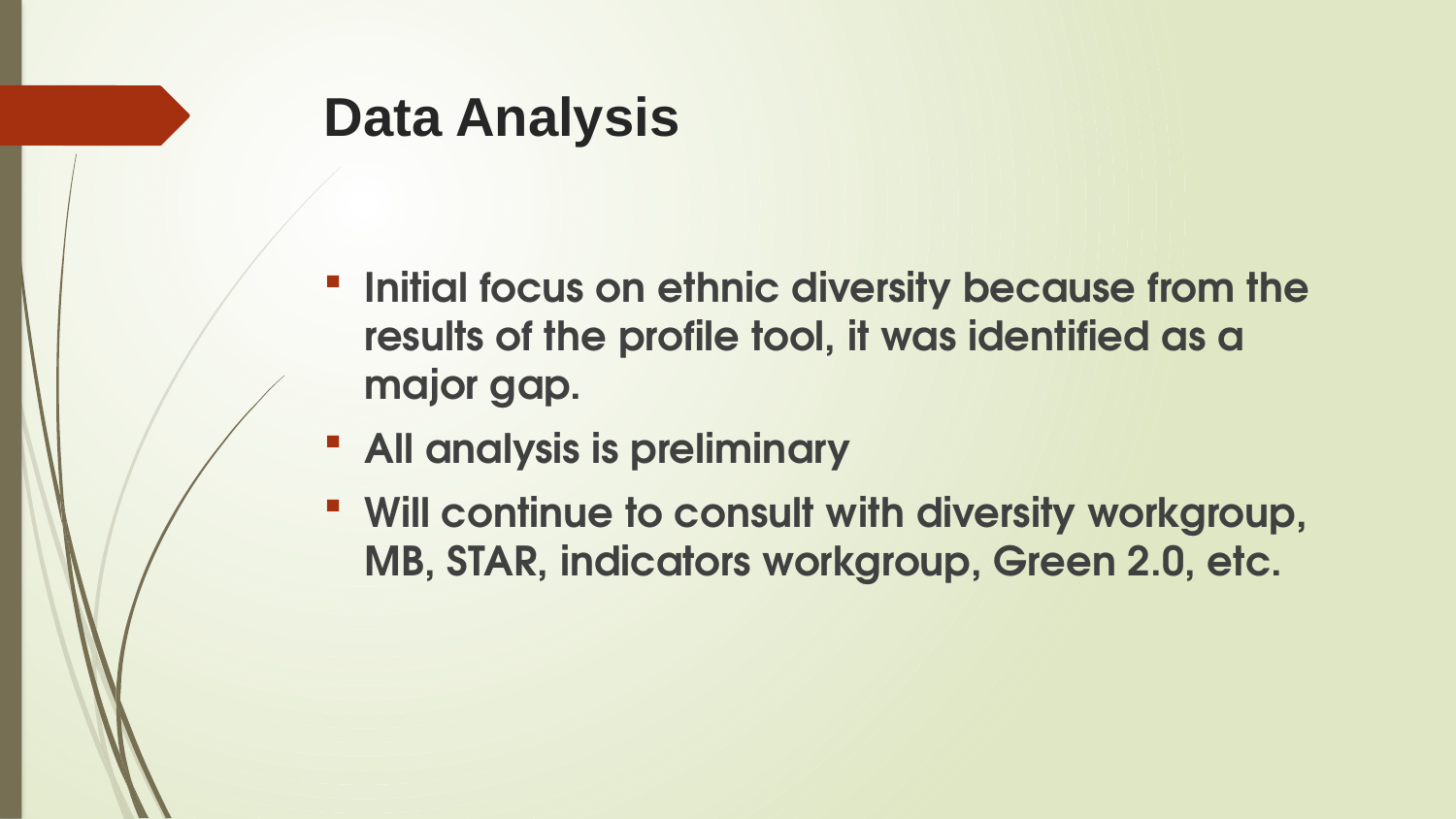

# Data Analysis
Initial focus on ethnic diversity because from the results of the profile tool, it was identified as a major gap.
All analysis is preliminary
Will continue to consult with diversity workgroup, MB, STAR, indicators workgroup, Green 2.0, etc.